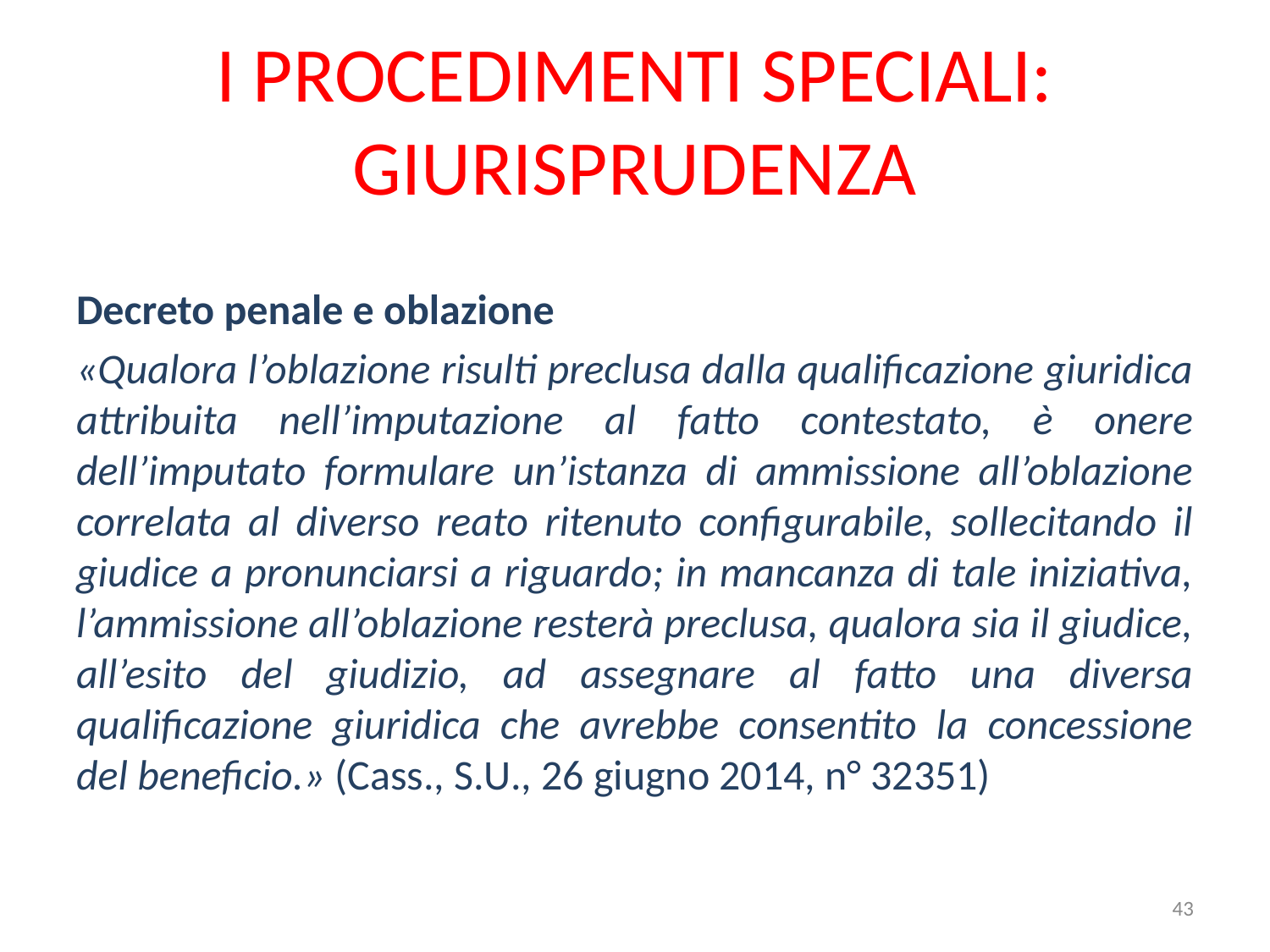

# I PROCEDIMENTI SPECIALI: GIURISPRUDENZA
Decreto penale e oblazione
«Qualora l’oblazione risulti preclusa dalla qualificazione giuridica attribuita nell’imputazione al fatto contestato, è onere dell’imputato formulare un’istanza di ammissione all’oblazione correlata al diverso reato ritenuto configurabile, sollecitando il giudice a pronunciarsi a riguardo; in mancanza di tale iniziativa, l’ammissione all’oblazione resterà preclusa, qualora sia il giudice, all’esito del giudizio, ad assegnare al fatto una diversa qualificazione giuridica che avrebbe consentito la concessione del beneficio.» (Cass., S.U., 26 giugno 2014, n° 32351)

43